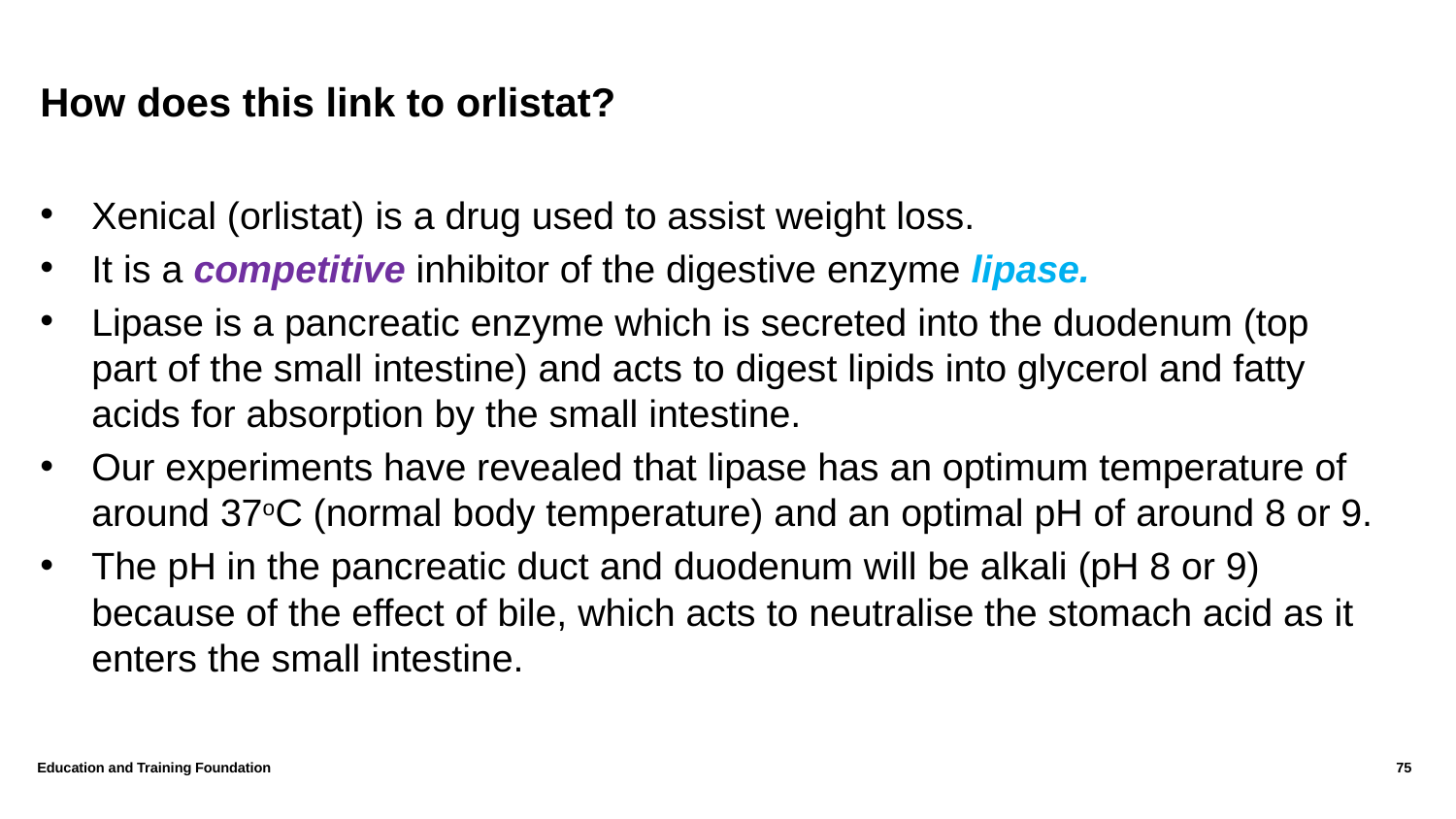

# How does this link to orlistat?
Xenical (orlistat) is a drug used to assist weight loss.
It is a competitive inhibitor of the digestive enzyme lipase.
Lipase is a pancreatic enzyme which is secreted into the duodenum (top part of the small intestine) and acts to digest lipids into glycerol and fatty acids for absorption by the small intestine.
Our experiments have revealed that lipase has an optimum temperature of around 37oC (normal body temperature) and an optimal pH of around 8 or 9.
The pH in the pancreatic duct and duodenum will be alkali (pH 8 or 9) because of the effect of bile, which acts to neutralise the stomach acid as it enters the small intestine.
Education and Training Foundation
75